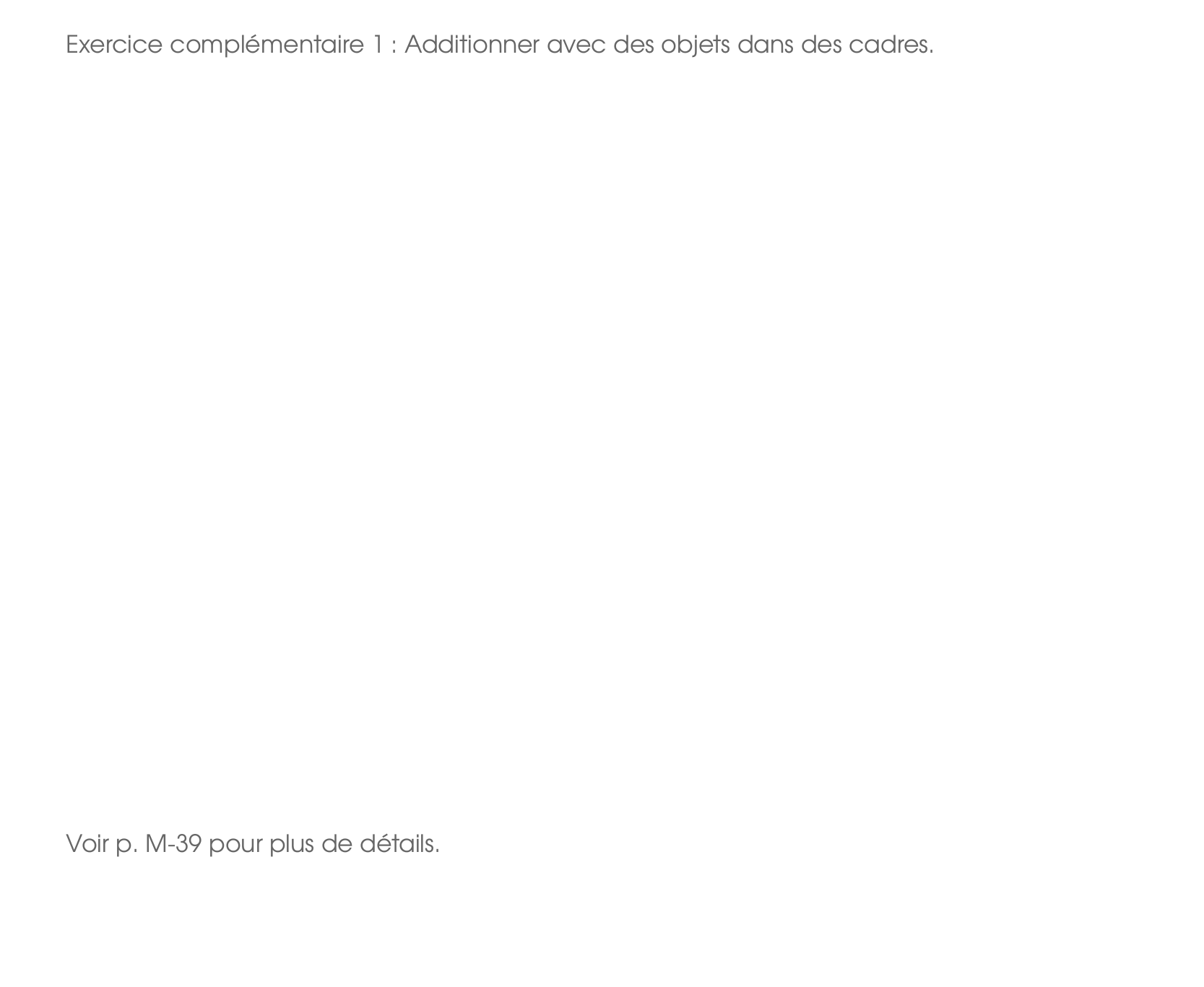

Exercice complémentaire 1 : Additionner avec des objets dans des cadres.
Voir p. M-39 pour plus de détails.